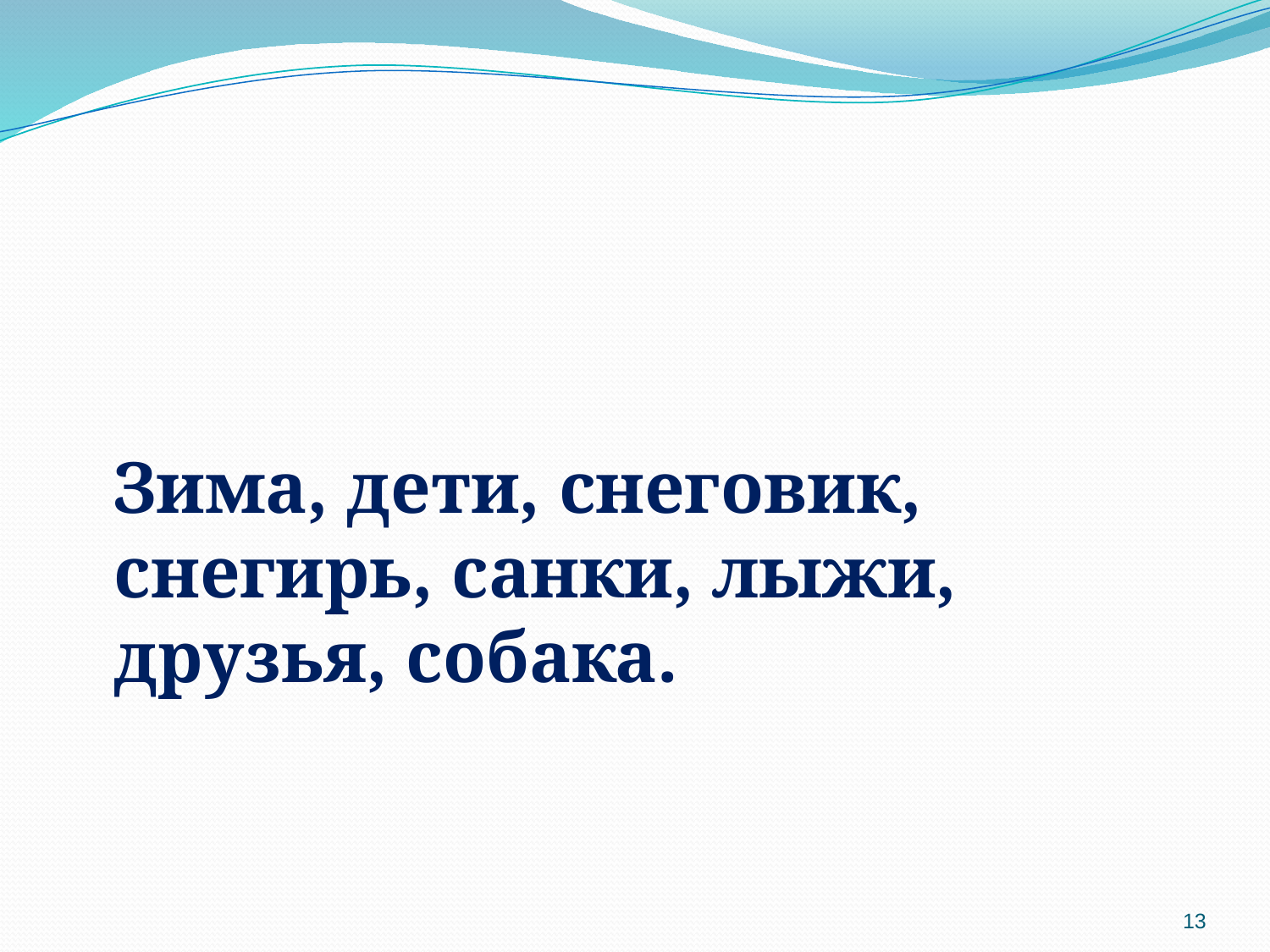

#

  Зима, дети, снеговик, снегирь, санки, лыжи, друзья, собака.
13